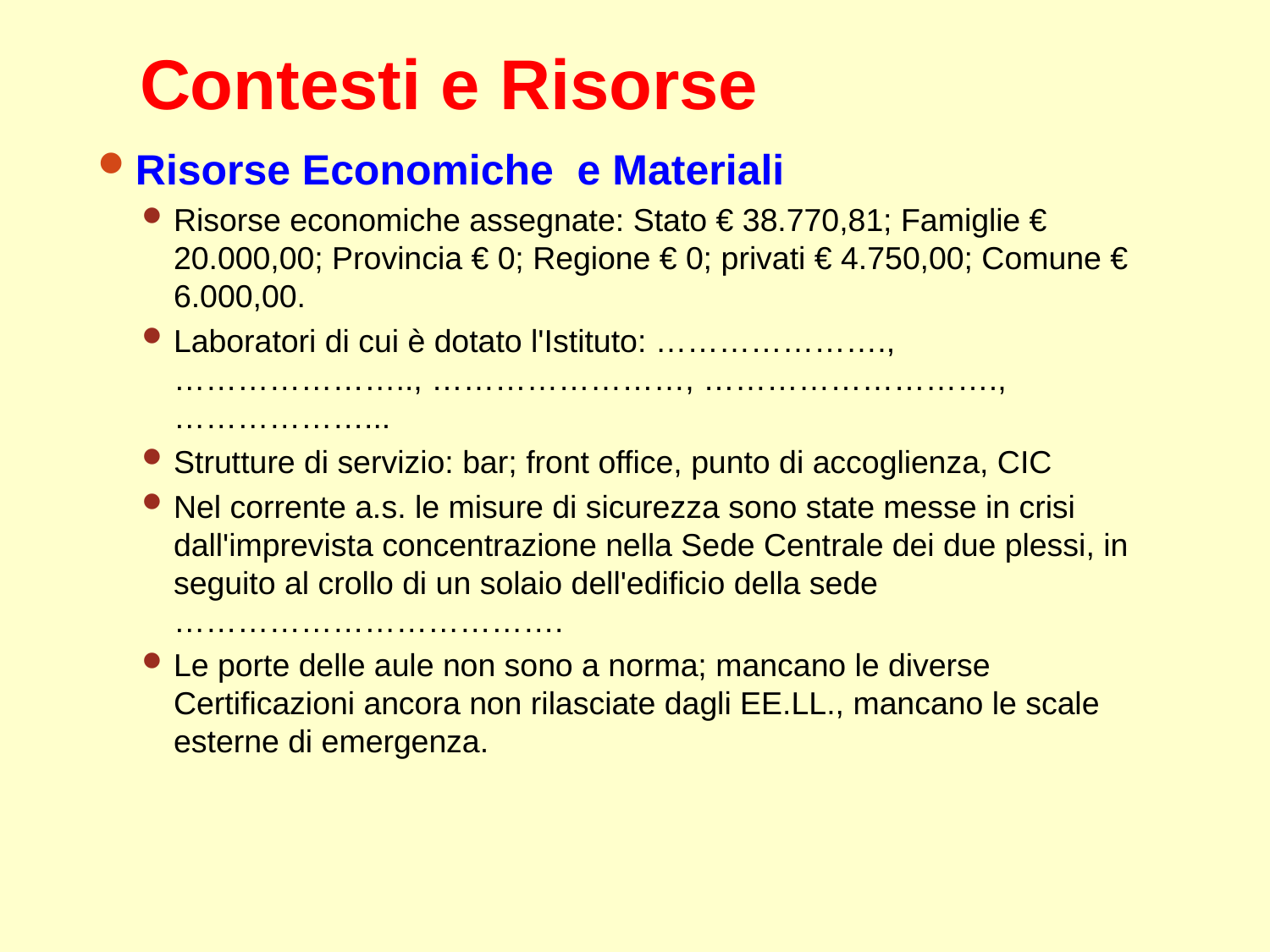

# Contesti e Risorse
Risorse Economiche  e Materiali
Risorse economiche assegnate: Stato € 38.770,81; Famiglie € 20.000,00; Provincia € 0; Regione € 0; privati € 4.750,00; Comune € 6.000,00.
Laboratori di cui è dotato l'Istituto: …………………., ………………….., ……………………, ………………………., ………………...
Strutture di servizio: bar; front office, punto di accoglienza, CIC
Nel corrente a.s. le misure di sicurezza sono state messe in crisi dall'imprevista concentrazione nella Sede Centrale dei due plessi, in seguito al crollo di un solaio dell'edificio della sede ……………………………….
Le porte delle aule non sono a norma; mancano le diverse Certificazioni ancora non rilasciate dagli EE.LL., mancano le scale esterne di emergenza.